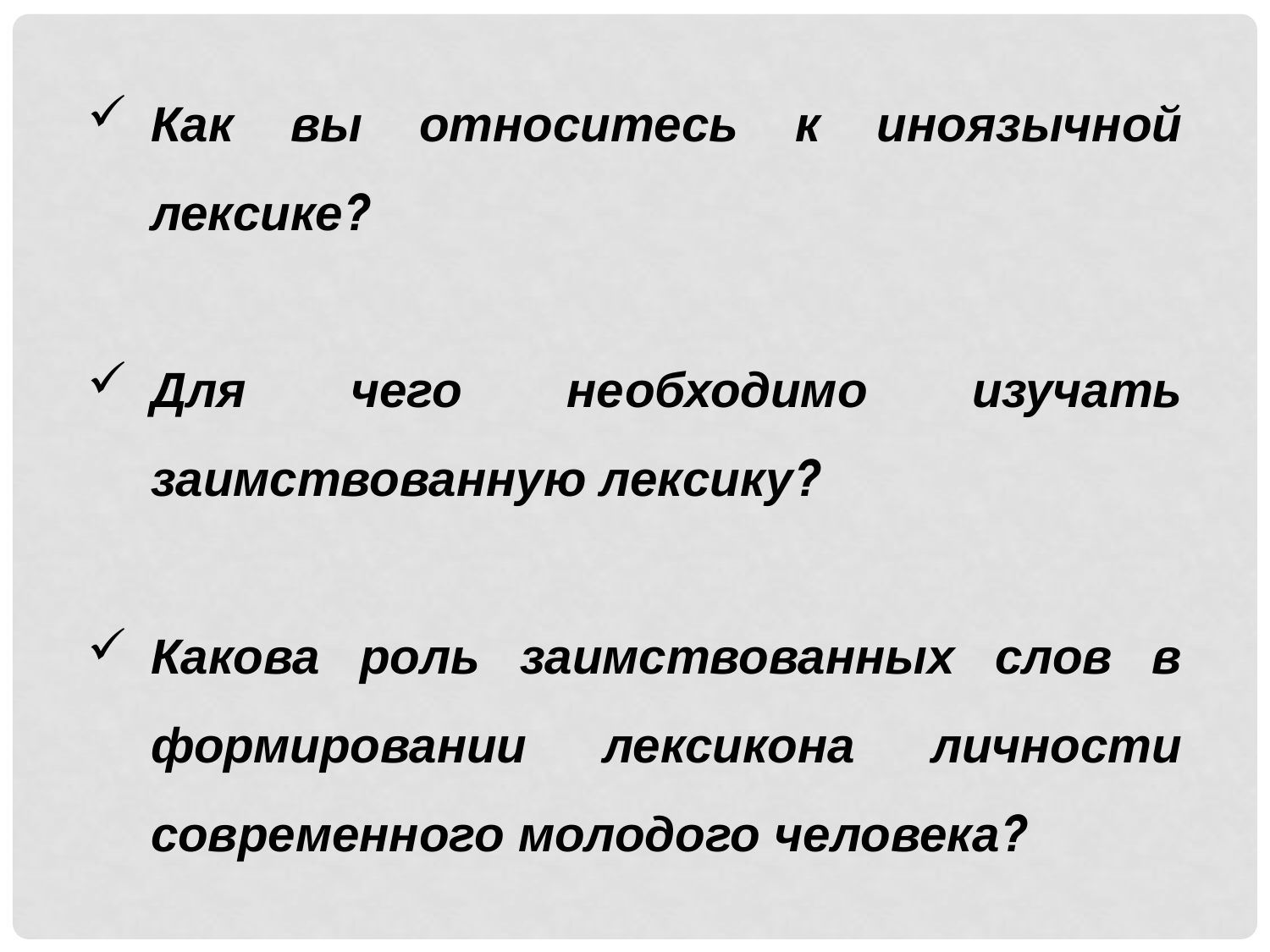

Как вы относитесь к иноязычной лексике?

Для чего необходимо изучать заимствованную лексику?

Какова роль заимствованных слов в формировании лексикона личности современного молодого человека?